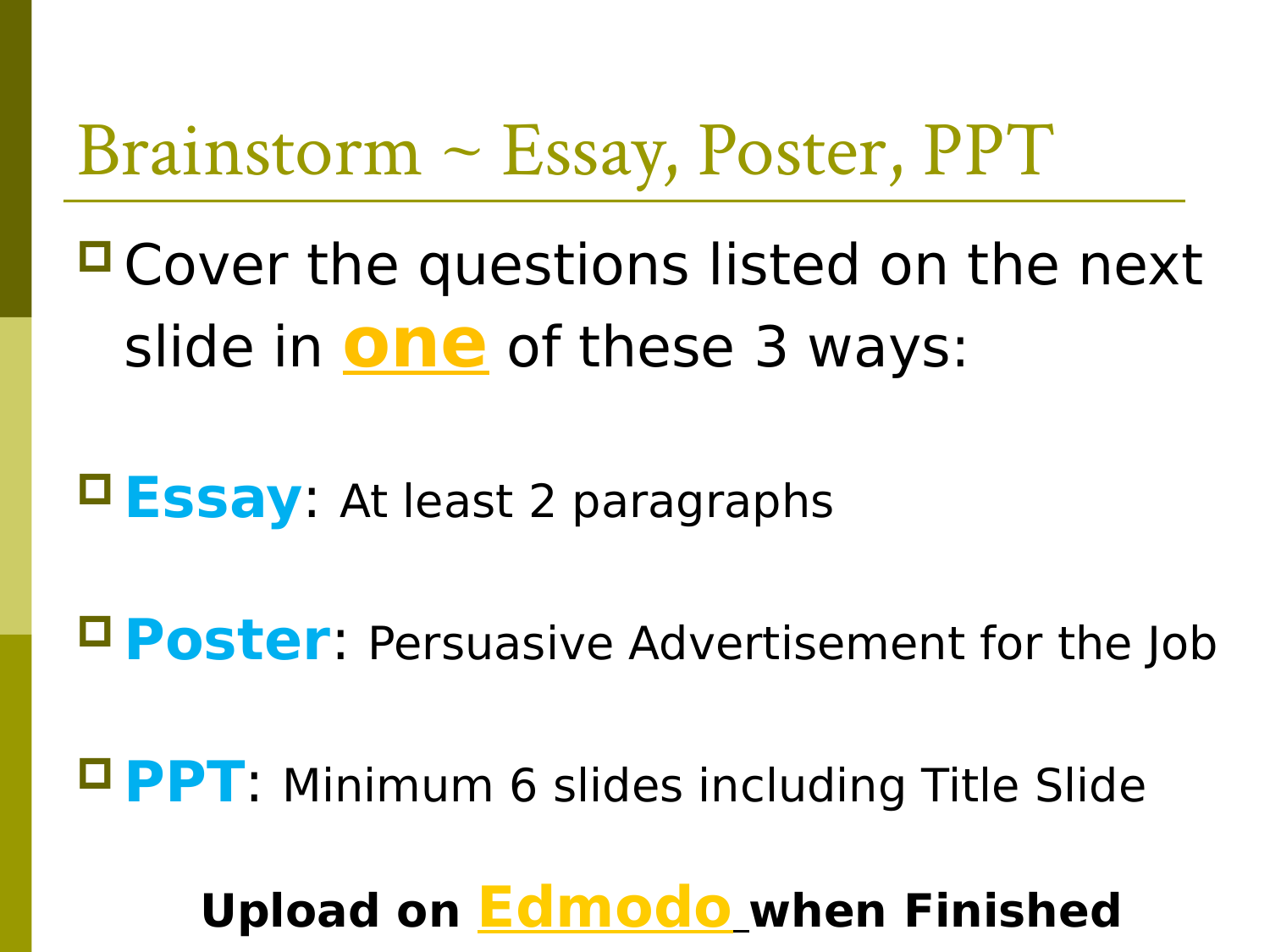

# Brainstorm ~ Essay, Poster, PPT
Cover the questions listed on the next slide in one of these 3 ways:

Essay: At least 2 paragraphs

Poster: Persuasive Advertisement for the Job

PPT: Minimum 6 slides including Title Slide

Upload on Edmodo when Finished